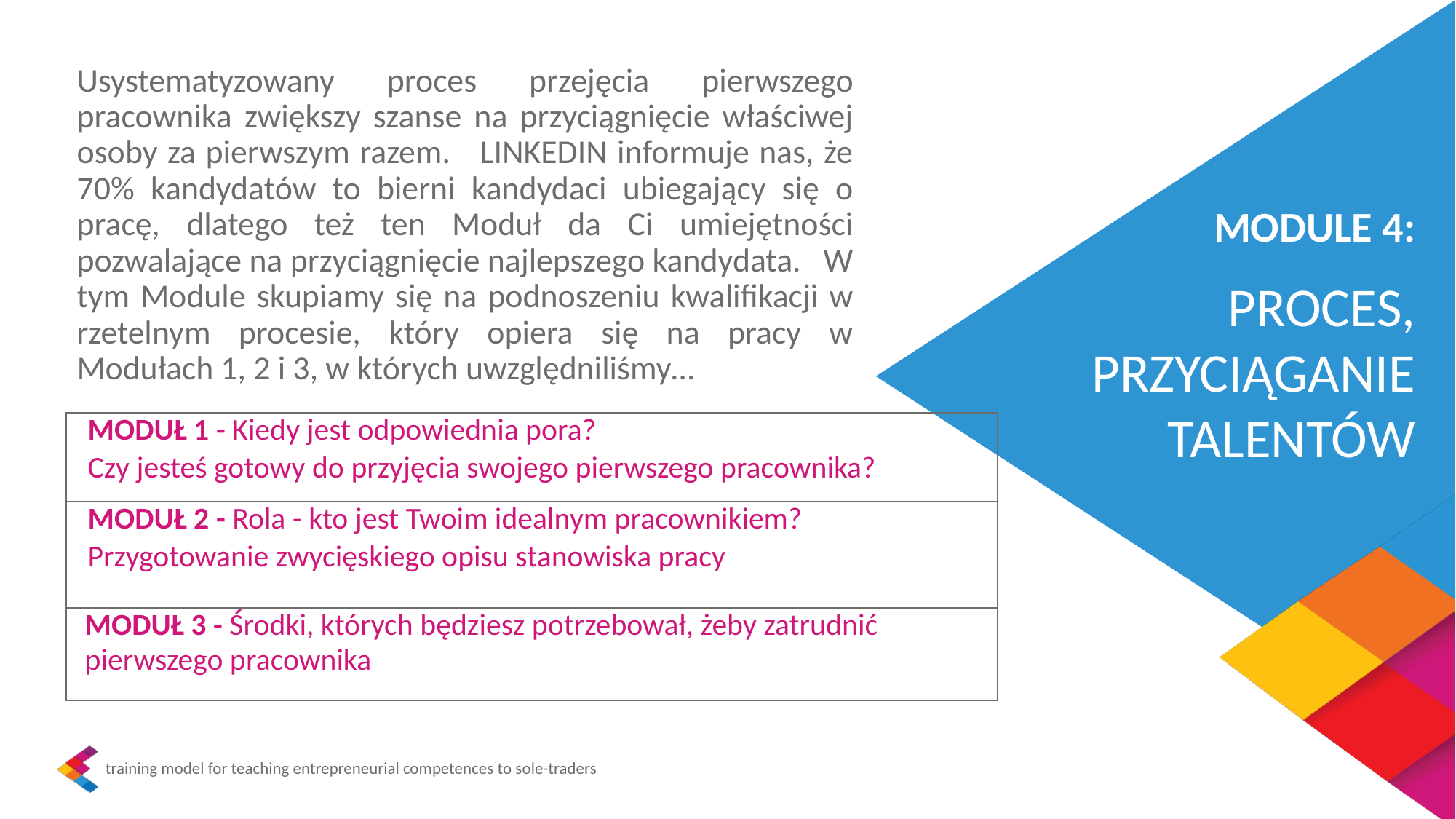

Usystematyzowany proces przejęcia pierwszego pracownika zwiększy szanse na przyciągnięcie właściwej osoby za pierwszym razem.   LINKEDIN informuje nas, że 70% kandydatów to bierni kandydaci ubiegający się o pracę, dlatego też ten Moduł da Ci umiejętności pozwalające na przyciągnięcie najlepszego kandydata.   W tym Module skupiamy się na podnoszeniu kwalifikacji w rzetelnym procesie, który opiera się na pracy w Modułach 1, 2 i 3, w których uwzględniliśmy…

MODULE 4:

PROCES, PRZYCIĄGANIE TALENTÓW
| MODUŁ 1 - Kiedy jest odpowiednia pora? Czy jesteś gotowy do przyjęcia swojego pierwszego pracownika? |
| --- |
| MODUŁ 2 - Rola - kto jest Twoim idealnym pracownikiem? Przygotowanie zwycięskiego opisu stanowiska pracy |
| MODUŁ 3 - Środki, których będziesz potrzebował, żeby zatrudnić pierwszego pracownika |